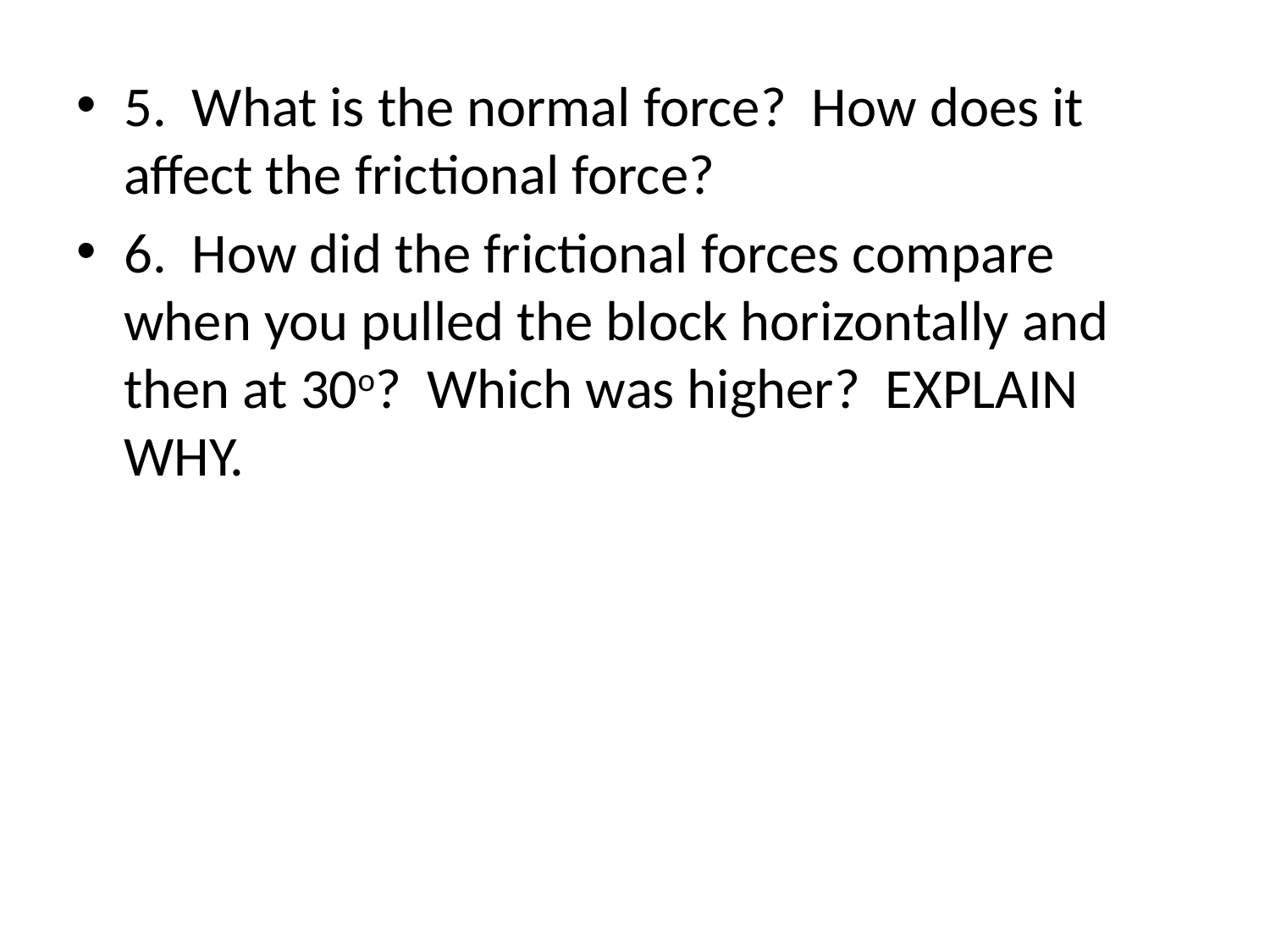

#
5.  What is the normal force?  How does it affect the frictional force?
6.  How did the frictional forces compare when you pulled the block horizontally and then at 30o?  Which was higher?  EXPLAIN WHY.